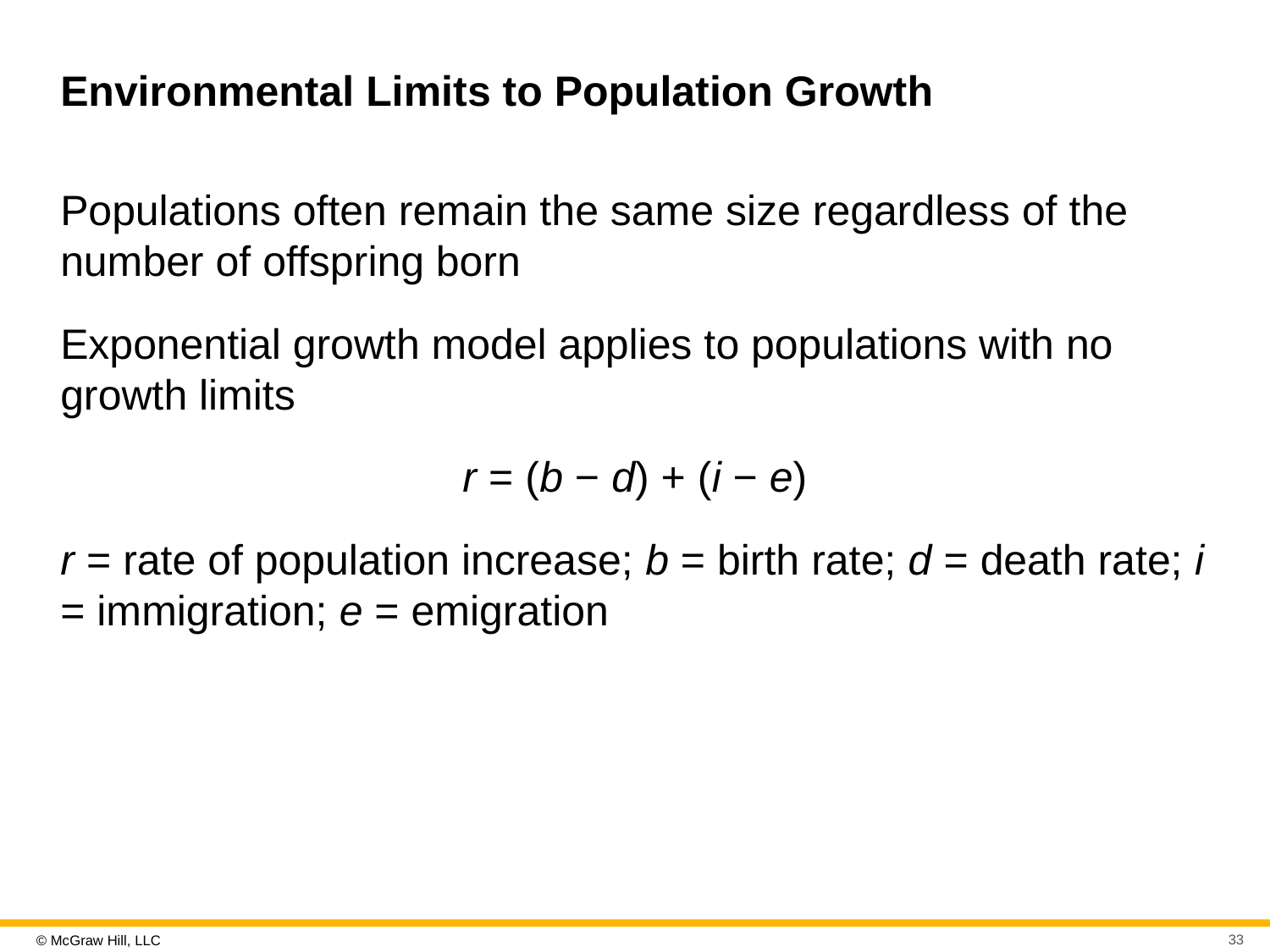

# Environmental Limits to Population Growth
Populations often remain the same size regardless of the number of offspring born
Exponential growth model applies to populations with no growth limits
r = (b − d) + (i − e)
r = rate of population increase; b = birth rate; d = death rate; i = immigration; e = emigration
33